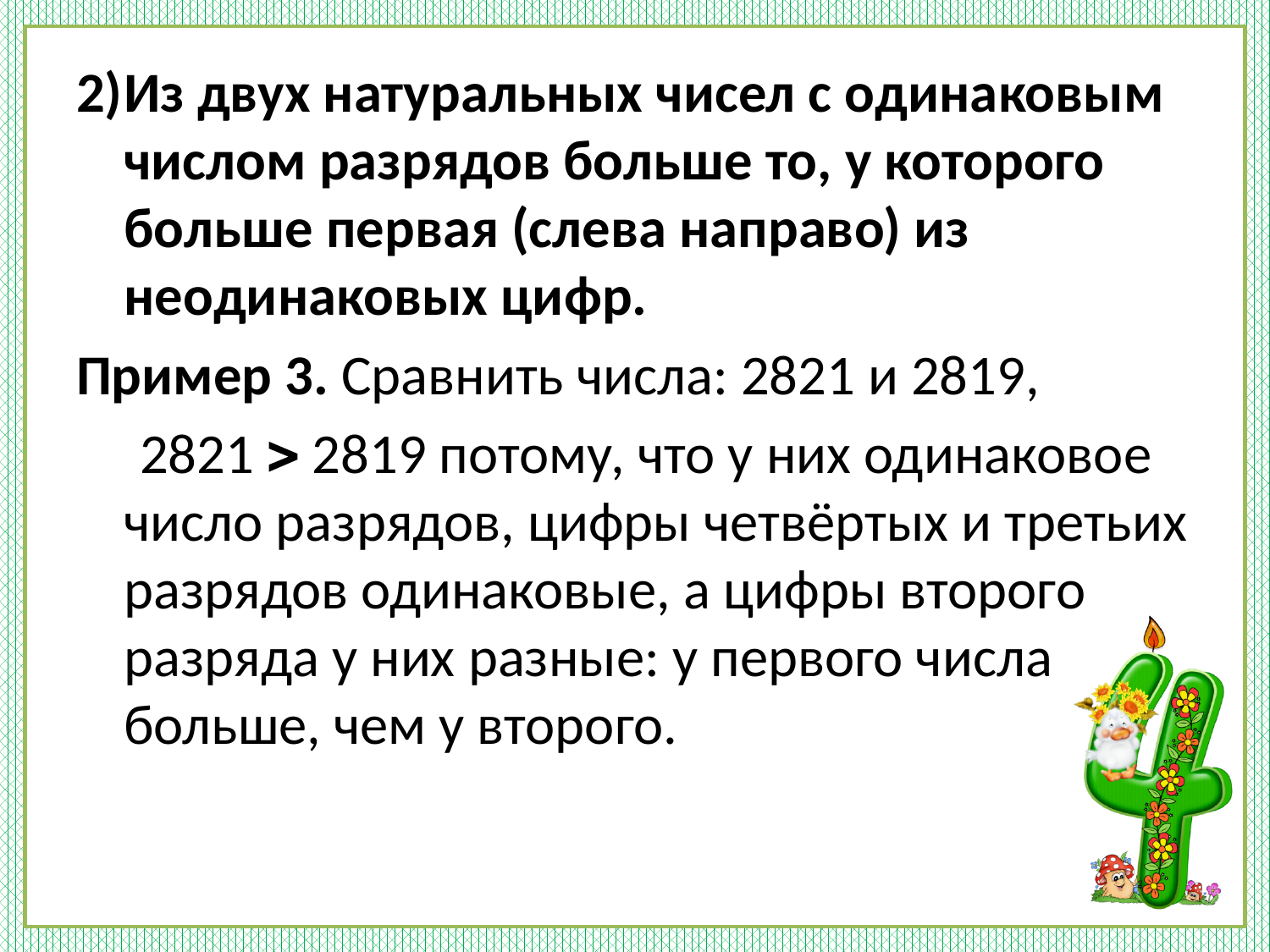

2)	Из двух натуральных чисел с одинаковым числом разрядов больше то, у которого больше первая (слева направо) из неодинаковых цифр.
Пример 3. Сравнить числа: 2821 и 2819,
     2821 > 2819 потому, что у них одинаковое число разрядов, цифры четвёртых и третьих разрядов одинаковые, а цифры второго разряда у них разные: у первого числа больше, чем у второго.